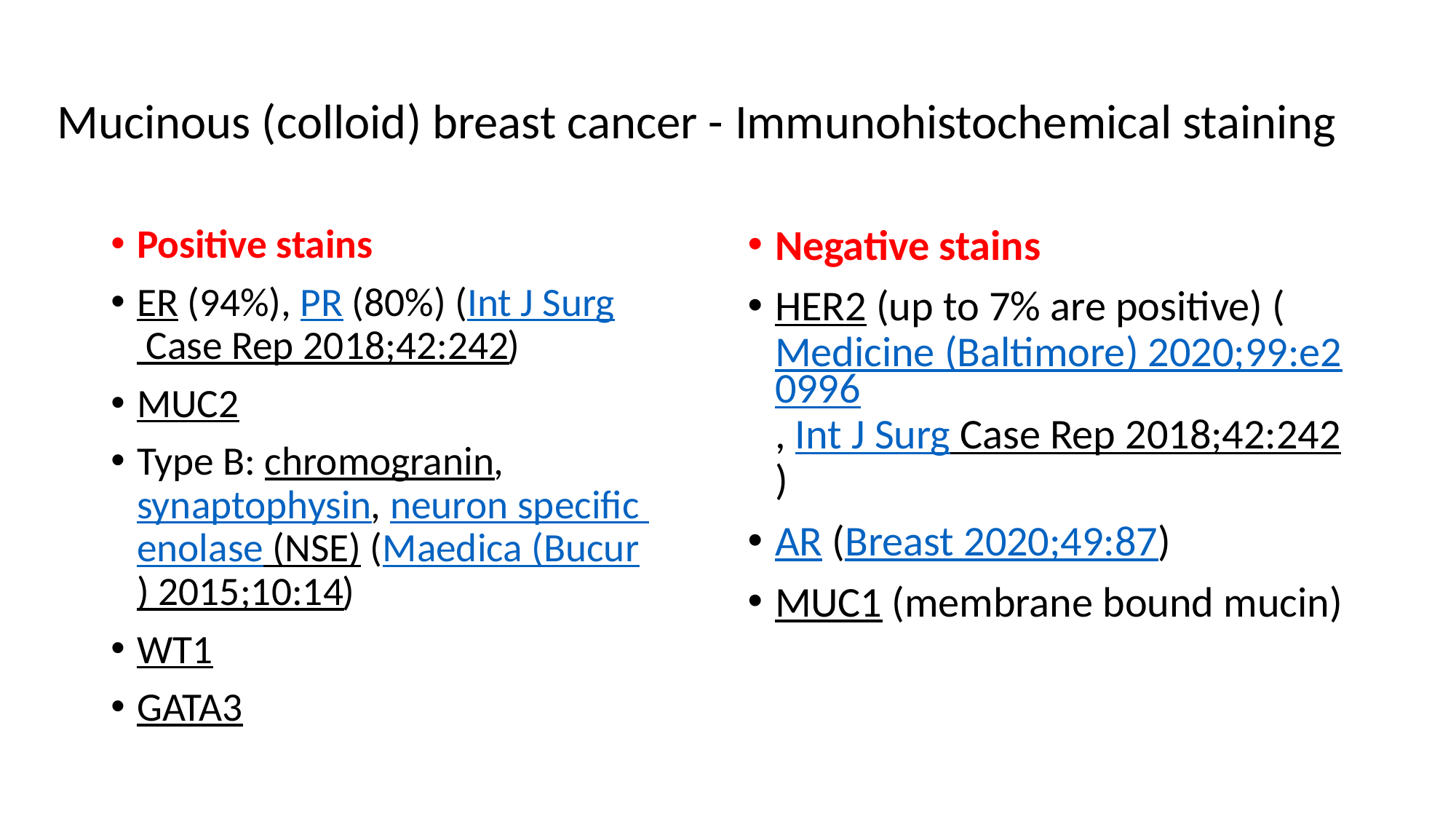

# Mucinous (colloid) breast cancer - Immunohistochemical staining
Positive stains
ER (94%), PR (80%) (Int J Surg Case Rep 2018;42:242)
MUC2
Type B: chromogranin, synaptophysin, neuron specific enolase (NSE) (Maedica (Bucur) 2015;10:14)
WT1
GATA3
Negative stains
HER2 (up to 7% are positive) (Medicine (Baltimore) 2020;99:e20996, Int J Surg Case Rep 2018;42:242)
AR (Breast 2020;49:87)
MUC1 (membrane bound mucin)